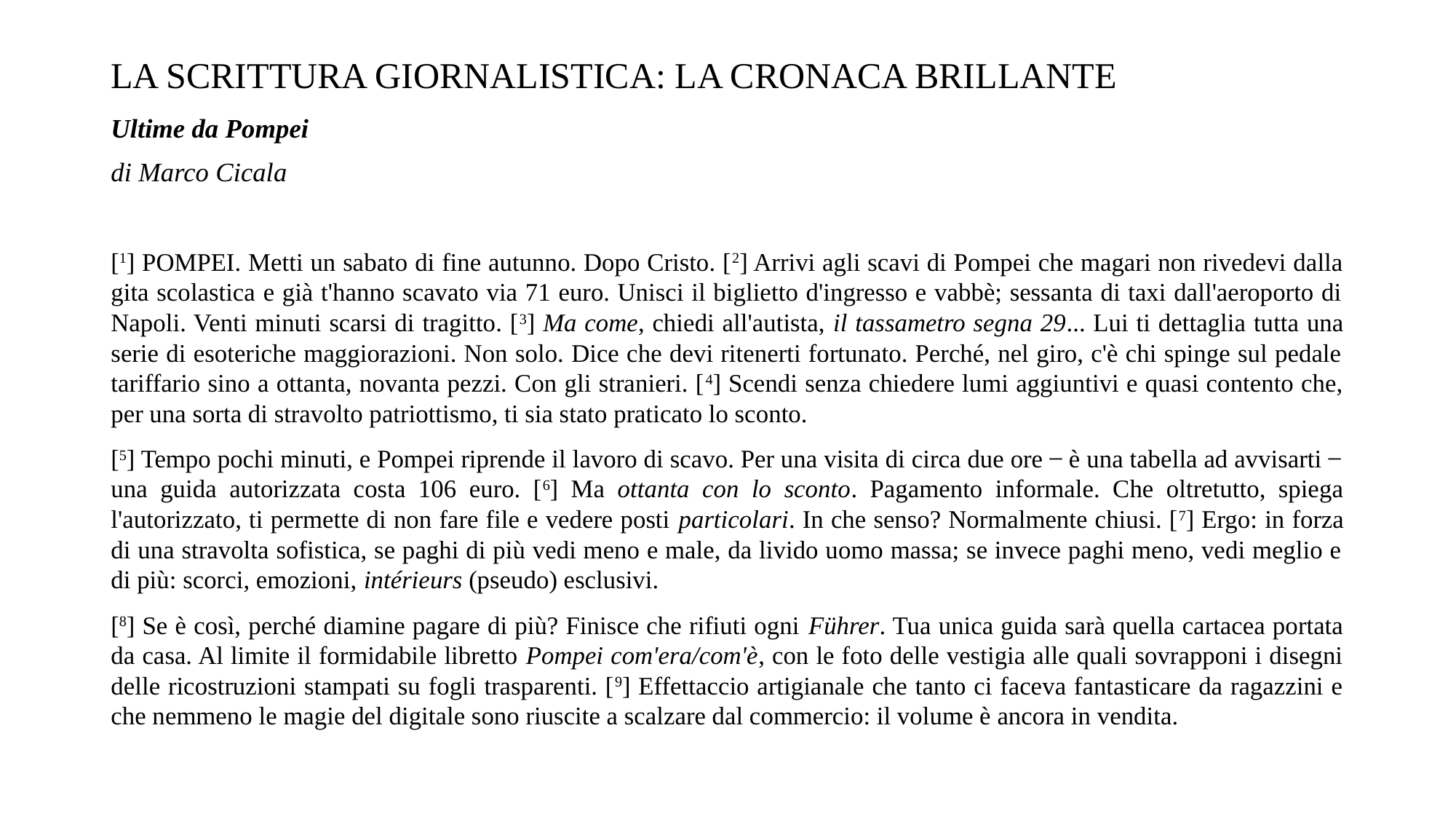

# LA SCRITTURA GIORNALISTICA: LA CRONACA BRILLANTE
Ultime da Pompei
di Marco Cicala

[1] Pompei. Metti un sabato di fine autunno. Dopo Cristo. [2] Arrivi agli scavi di Pompei che magari non rivedevi dalla gita scolastica e già t'hanno scavato via 71 euro. Unisci il biglietto d'ingresso e vabbè; sessanta di taxi dall'aeroporto di Napoli. Venti minuti scarsi di tragitto. [3] Ma come, chiedi all'autista, il tassametro segna 29... Lui ti dettaglia tutta una serie di esoteriche maggiorazioni. Non solo. Dice che devi ritenerti fortunato. Perché, nel giro, c'è chi spinge sul pedale tariffario sino a ottanta, novanta pezzi. Con gli stranieri. [4] Scendi senza chiedere lumi aggiuntivi e quasi contento che, per una sorta di stravolto patriottismo, ti sia stato praticato lo sconto.
[5] Tempo pochi minuti, e Pompei riprende il lavoro di scavo. Per una visita di circa due ore  ̶  è una tabella ad avvisarti  ̶  una guida autorizzata costa 106 euro. [6] Ma ottanta con lo sconto. Pagamento informale. Che oltretutto, spiega l'autorizzato, ti permette di non fare file e vedere posti particolari. In che senso? Normalmente chiusi. [7] Ergo: in forza di una stravolta sofistica, se paghi di più vedi meno e male, da livido uomo massa; se invece paghi meno, vedi meglio e di più: scorci, emozioni, intérieurs (pseudo) esclusivi.
[8] Se è così, perché diamine pagare di più? Finisce che rifiuti ogni Führer. Tua unica guida sarà quella cartacea portata da casa. Al limite il formidabile libretto Pompei com'era/com'è, con le foto delle vestigia alle quali sovrapponi i disegni delle ricostruzioni stampati su fogli trasparenti. [9] Effettaccio artigianale che tanto ci faceva fantasticare da ragazzini e che nemmeno le magie del digitale sono riuscite a scalzare dal commercio: il volume è ancora in vendita.